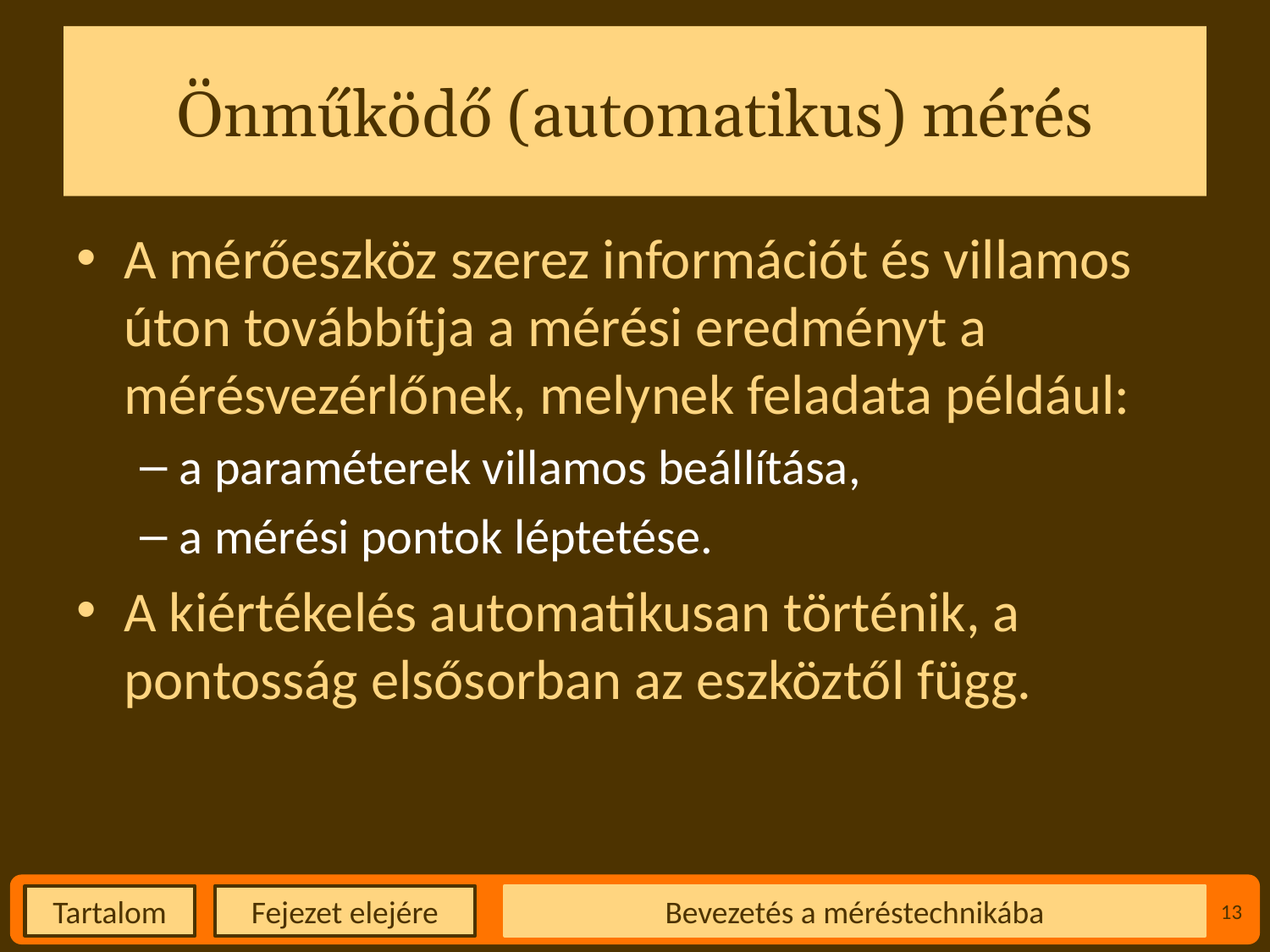

# Önműködő (automatikus) mérés
A mérőeszköz szerez információt és villamos úton továbbítja a mérési eredményt a mérésvezérlőnek, melynek feladata például:
a paraméterek villamos beállítása,
a mérési pontok léptetése.
A kiértékelés automatikusan történik, a pontosság elsősorban az eszköztől függ.
Bevezetés a méréstechnikába
13
Fejezet elejére